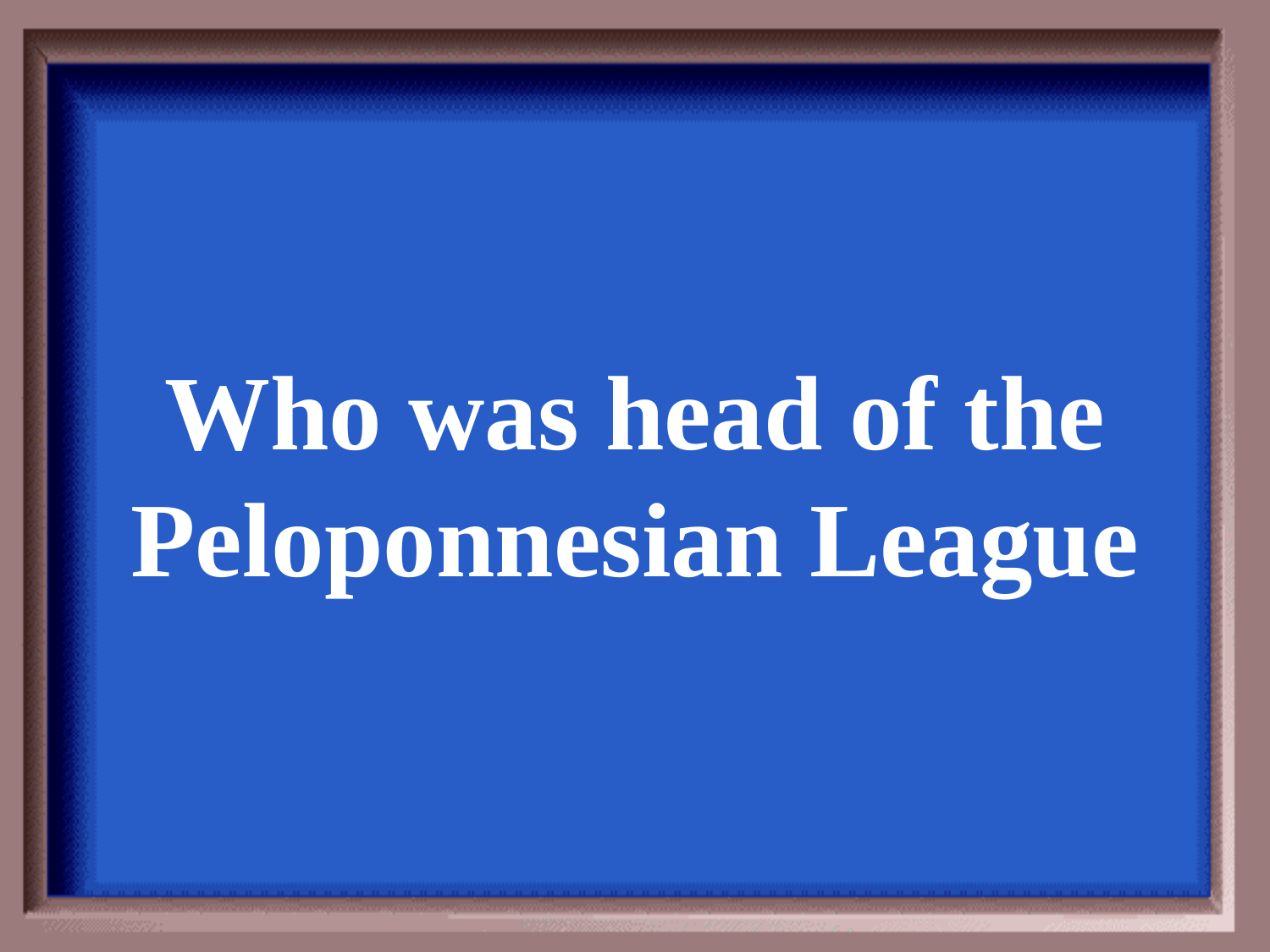

Who was head of the Peloponnesian League